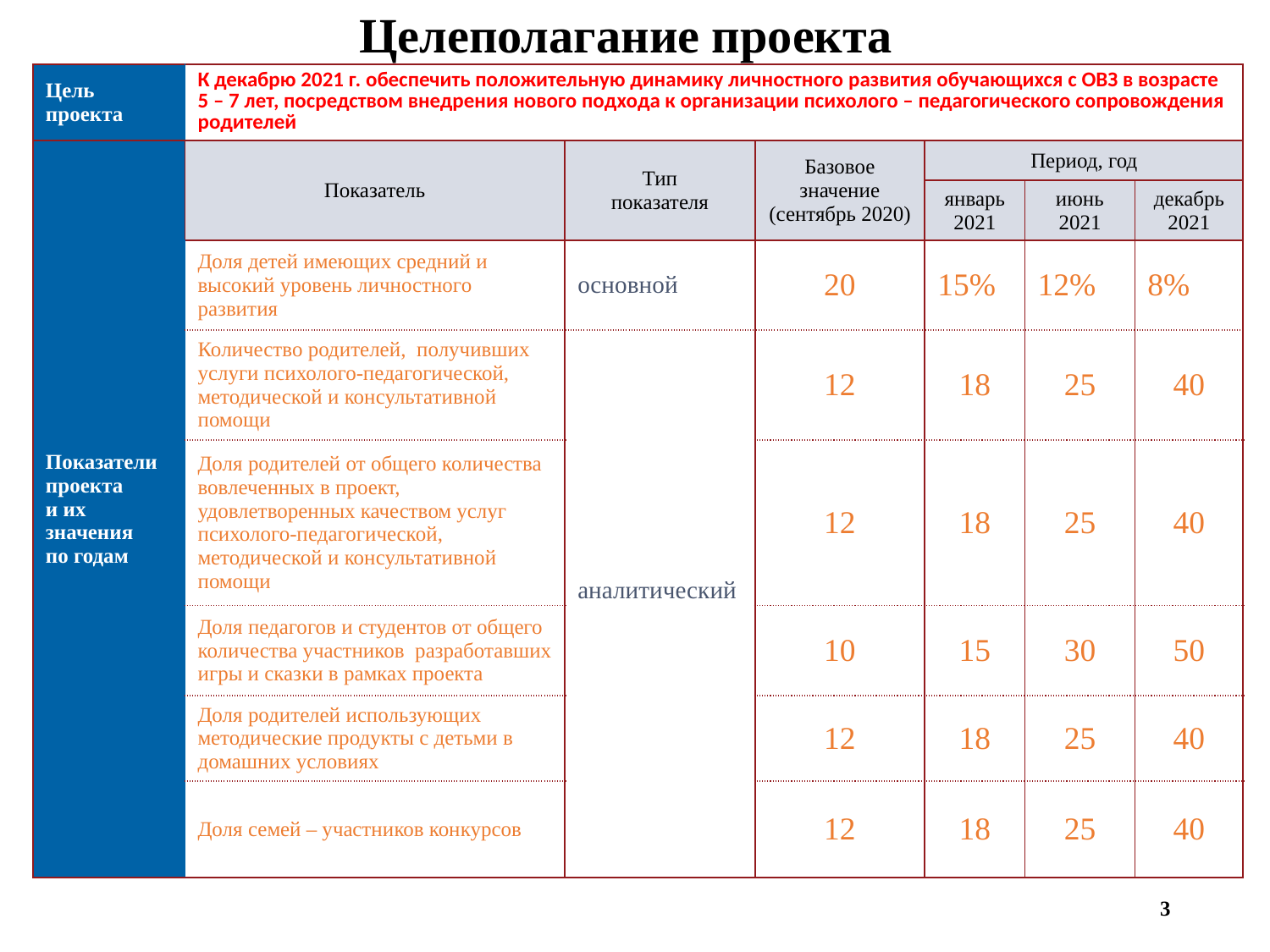

Целеполагание проекта
| Цель проекта | К декабрю 2021 г. обеспечить положительную динамику личностного развития обучающихся с ОВЗ в возрасте 5 – 7 лет, посредством внедрения нового подхода к организации психолого – педагогического сопровождения родителей |  |  |  |  |  |
| --- | --- | --- | --- | --- | --- | --- |
| Показатели проекта и их значения по годам | Показатель | Тип показателя | Базовое значение (сентябрь 2020) | Период, год |  |  |
|  |  |  |  | январь 2021 | июнь 2021 | декабрь 2021 |
|  | Доля детей имеющих средний и высокий уровень личностного развития | основной | 20 | 15% | 12% | 8% |
|  | Количество родителей, получивших услуги психолого-педагогической, методической и консультативной помощи | аналитический | 12 | 18 | 25 | 40 |
|  | Доля родителей от общего количества вовлеченных в проект, удовлетворенных качеством услуг психолого-педагогической, методической и консультативной помощи |  | 12 | 18 | 25 | 40 |
|  | Доля педагогов и студентов от общего количества участников разработавших игры и сказки в рамках проекта |  | 10 | 15 | 30 | 50 |
|  | Доля родителей использующих методические продукты с детьми в домашних условиях |  | 12 | 18 | 25 | 40 |
|  | Доля семей – участников конкурсов |  | 12 | 18 | 25 | 40 |
3